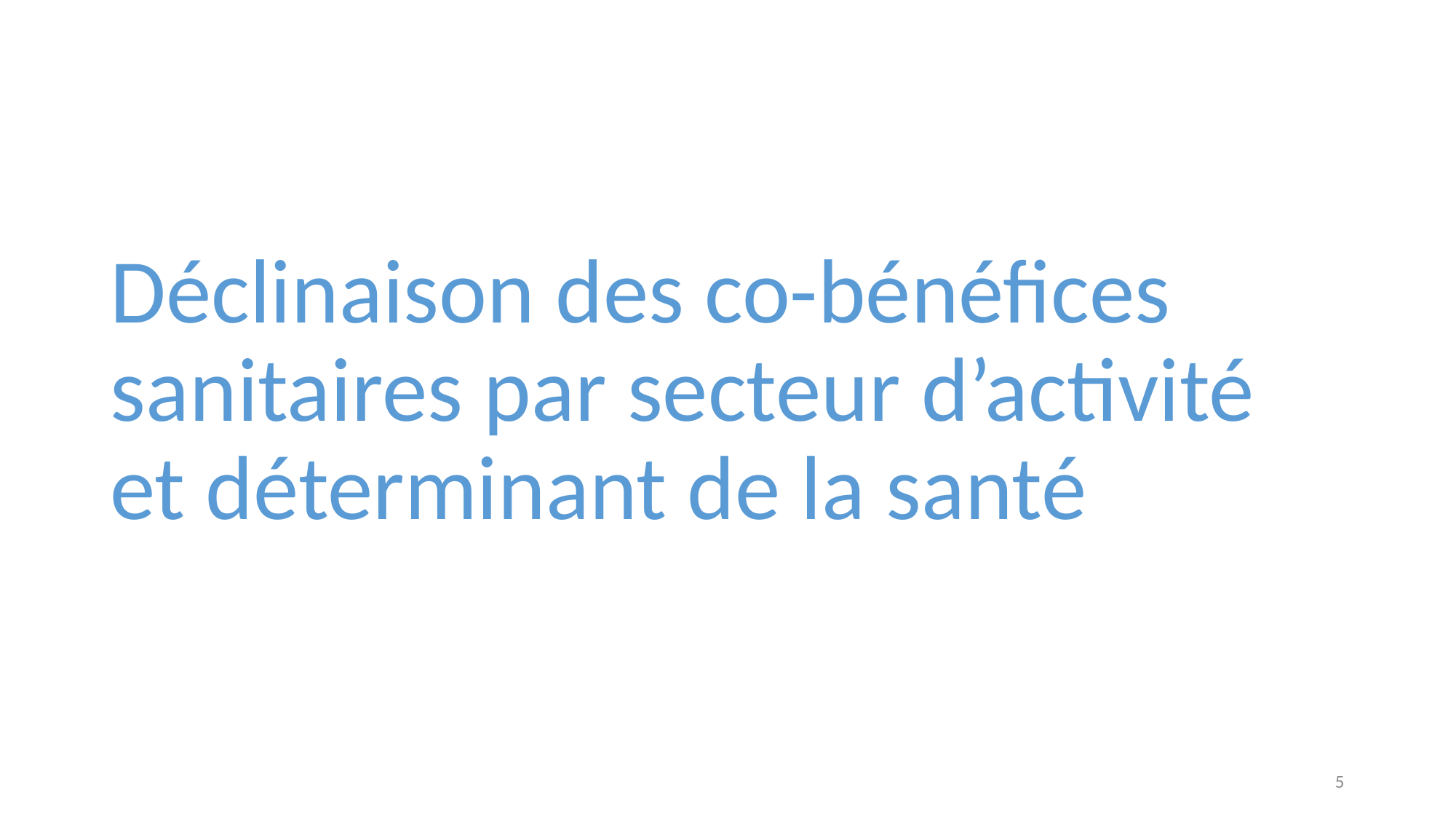

# Déclinaison des co-bénéfices sanitaires par secteur d’activité et déterminant de la santé

5